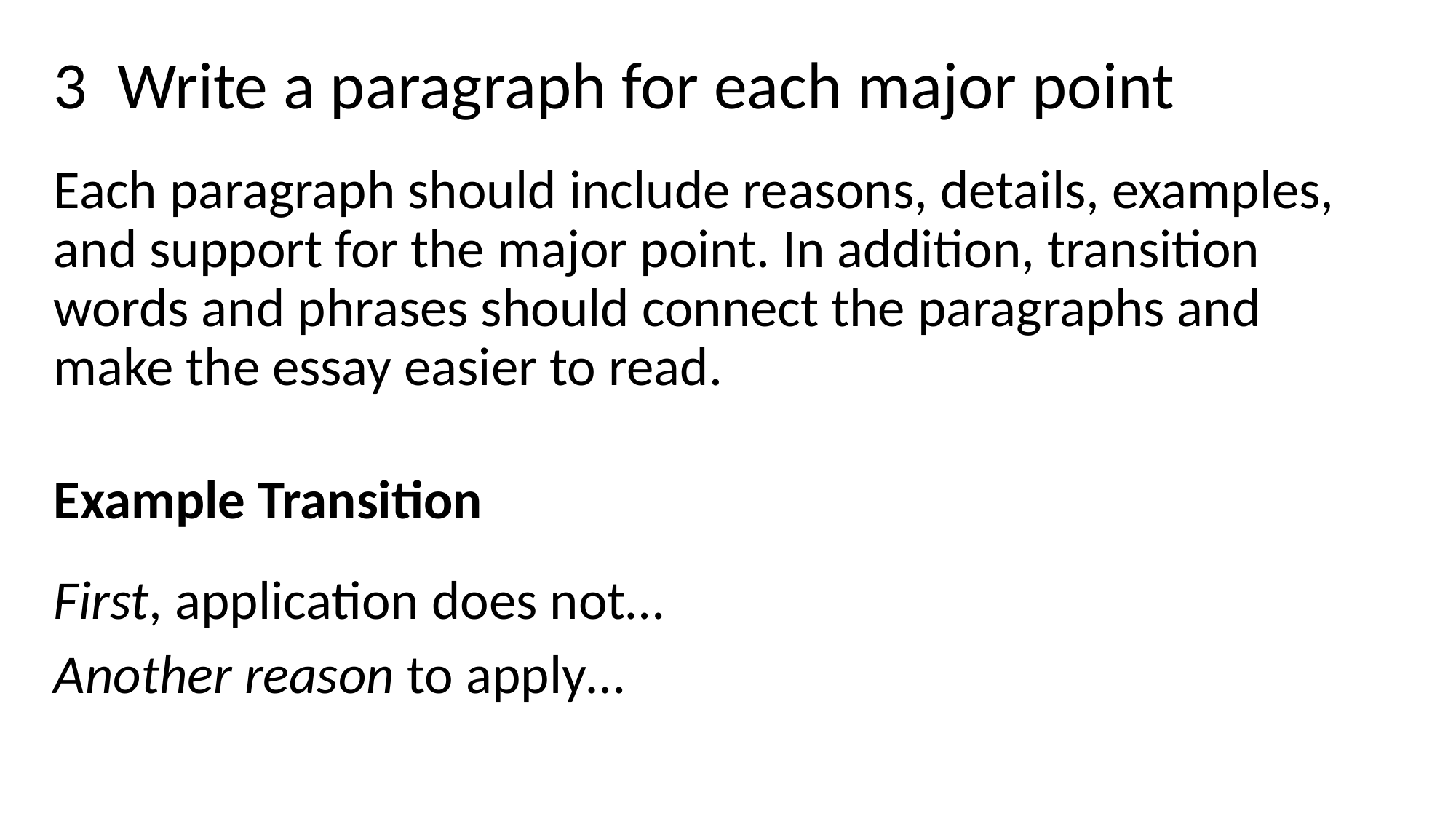

# 3  Write a paragraph for each major point
Each paragraph should include reasons, details, examples, and support for the major point. In addition, transition words and phrases should connect the paragraphs and make the essay easier to read.

Example Transition

First, application does not…
Another reason to apply…